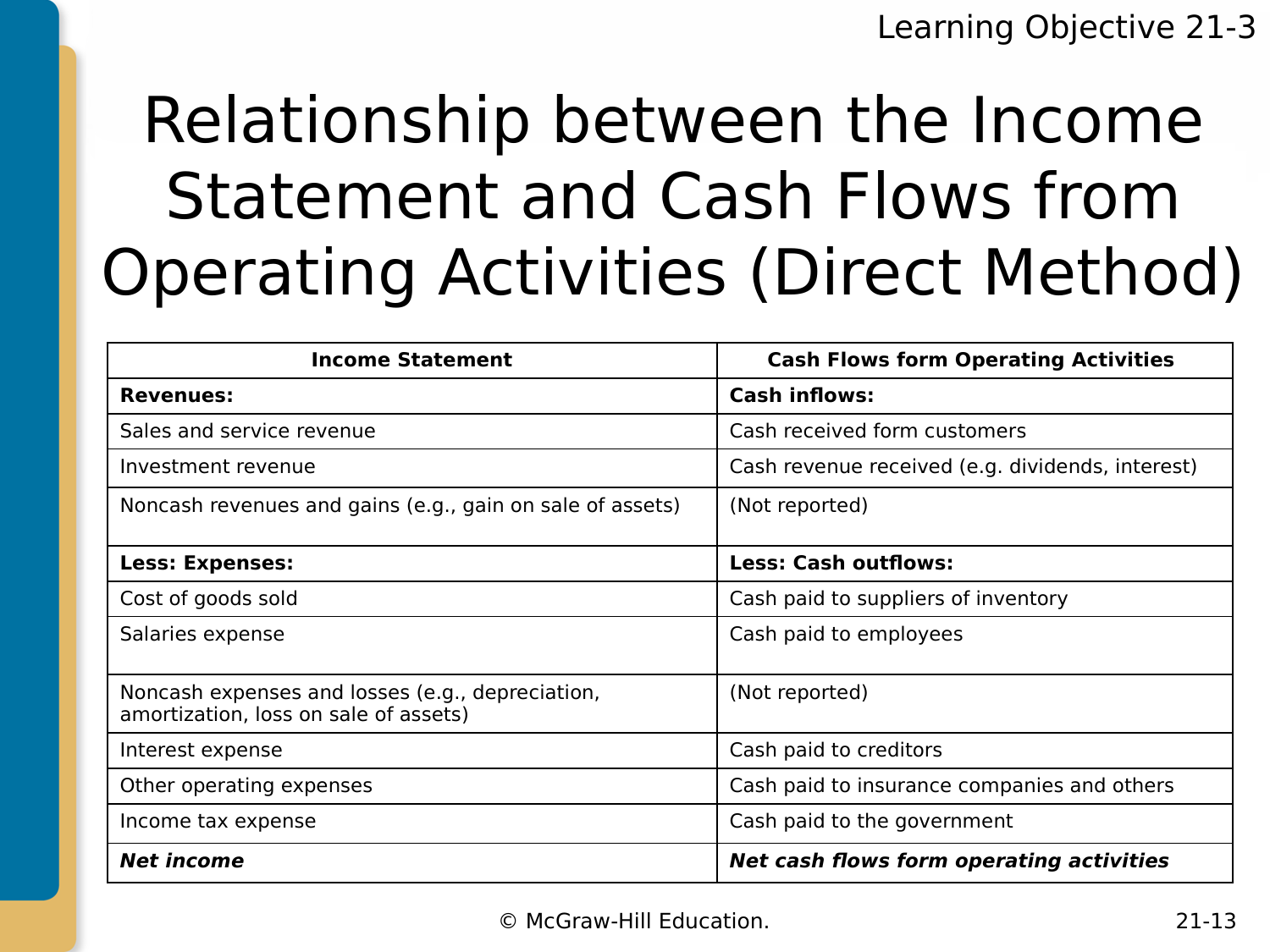

Learning Objective 21-3
# Relationship between the Income Statement and Cash Flows from Operating Activities (Direct Method)
| Income Statement | Cash Flows form Operating Activities |
| --- | --- |
| Revenues: | Cash inflows: |
| Sales and service revenue | Cash received form customers |
| Investment revenue | Cash revenue received (e.g. dividends, interest) |
| Noncash revenues and gains (e.g., gain on sale of assets) | (Not reported) |
| Less: Expenses: | Less: Cash outflows: |
| Cost of goods sold | Cash paid to suppliers of inventory |
| Salaries expense | Cash paid to employees |
| Noncash expenses and losses (e.g., depreciation, amortization, loss on sale of assets) | (Not reported) |
| Interest expense | Cash paid to creditors |
| Other operating expenses | Cash paid to insurance companies and others |
| Income tax expense | Cash paid to the government |
| Net income | Net cash flows form operating activities |